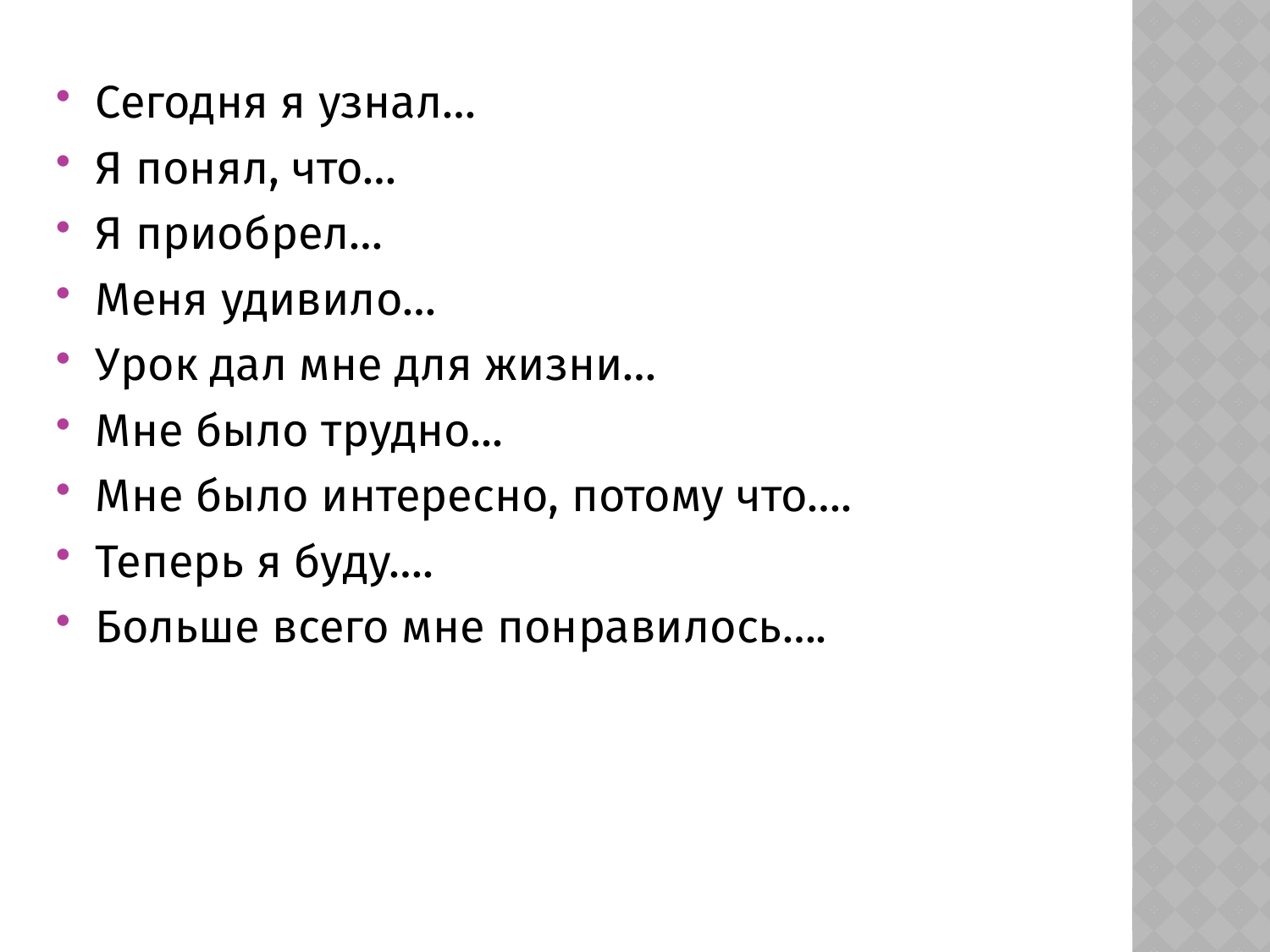

Сегодня я узнал…
Я понял, что…
Я приобрел…
Меня удивило…
Урок дал мне для жизни…
Мне было трудно...
Мне было интересно, потому что….
Теперь я буду….
Больше всего мне понравилось….